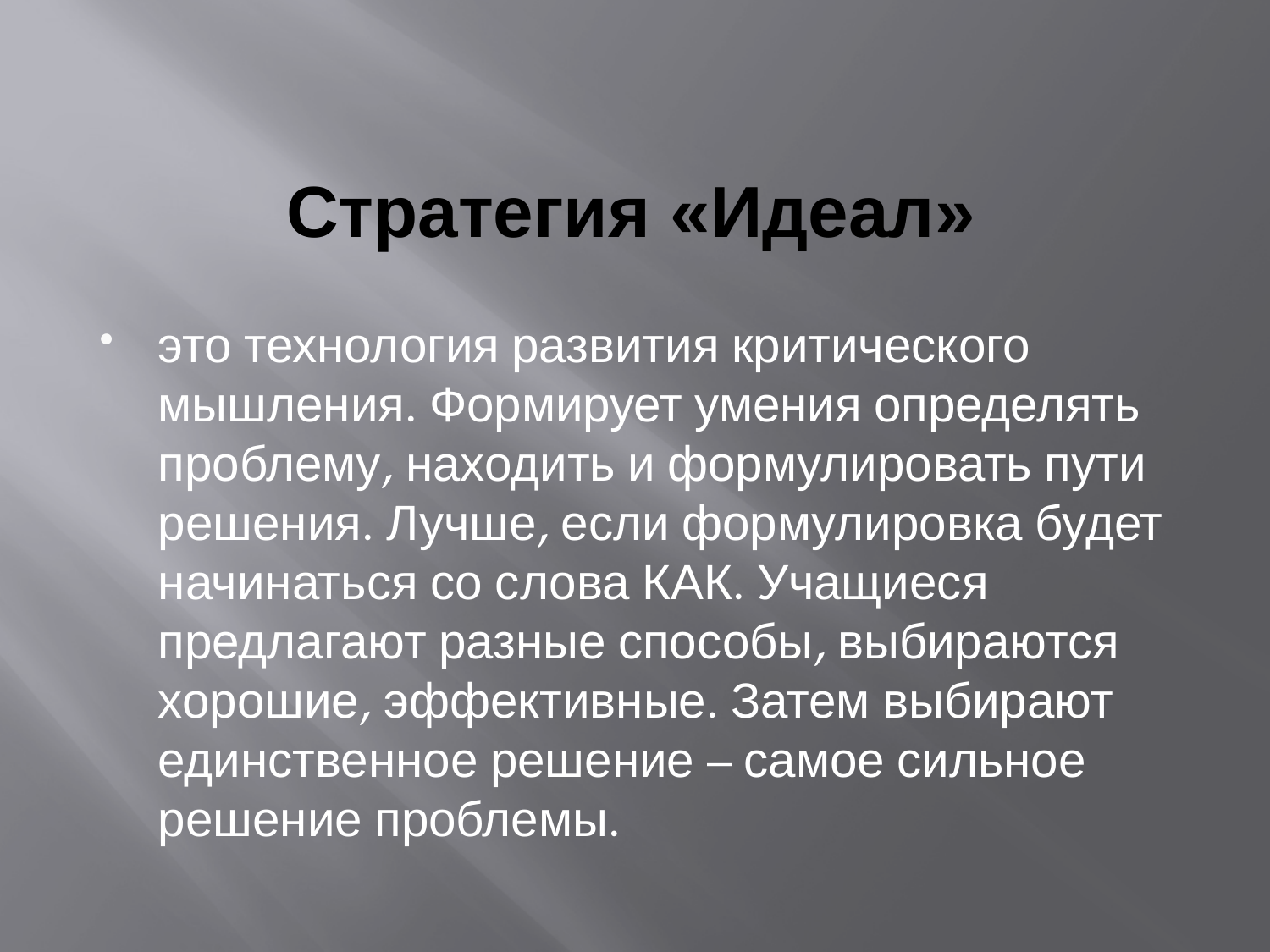

# Стратегия «Идеал»
это технология развития критического мышления. Формирует умения определять проблему, находить и формулировать пути решения. Лучше, если формулировка будет начинаться со слова КАК. Учащиеся предлагают разные способы, выбираются хорошие, эффективные. Затем выбирают единственное решение – самое сильное решение проблемы.